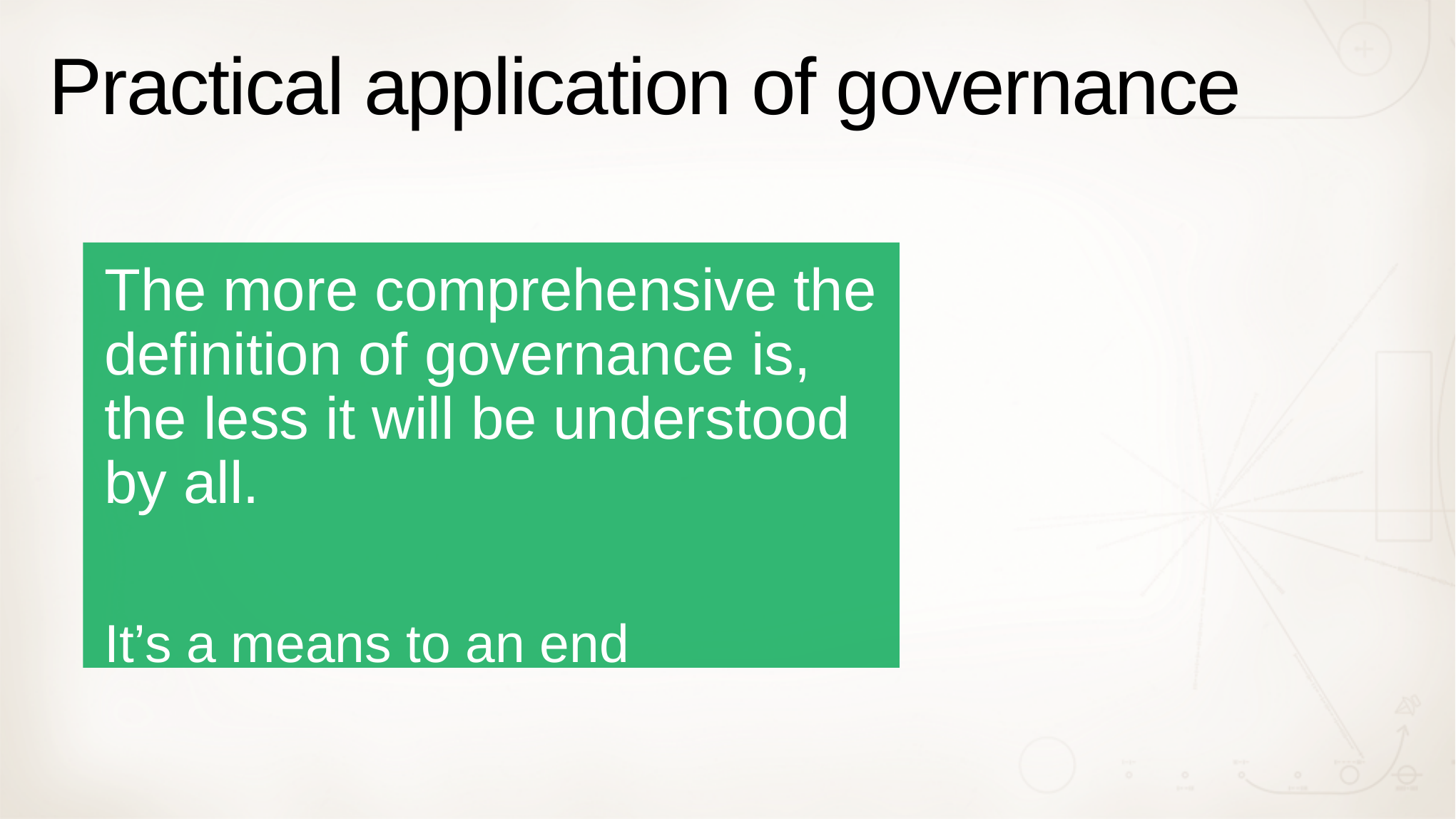

# Practical application of governance

The more comprehensive the definition of governance is, the less it will be understood by all.

It’s a means to an end